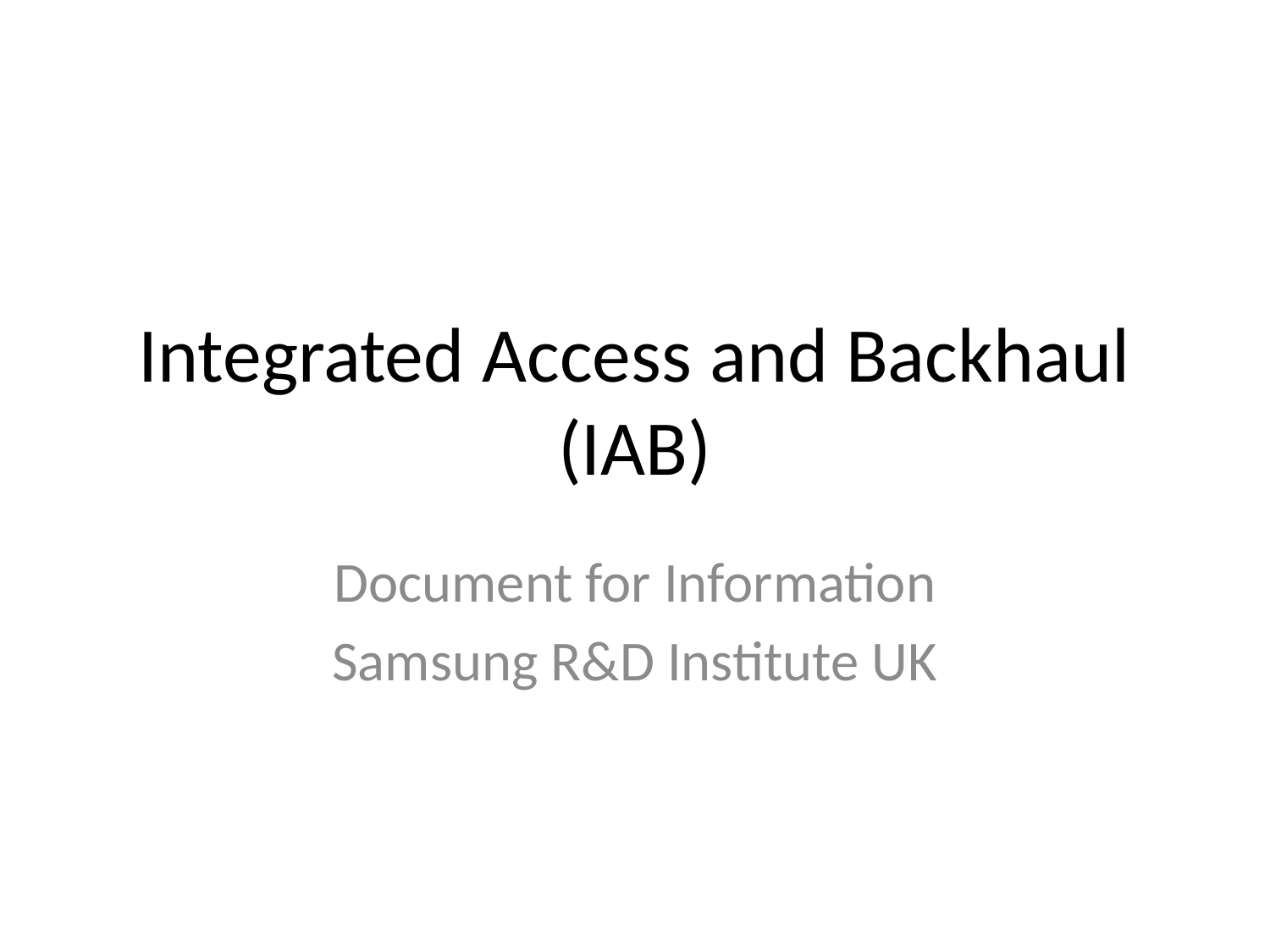

# Integrated Access and Backhaul (IAB)
Document for Information
Samsung R&D Institute UK